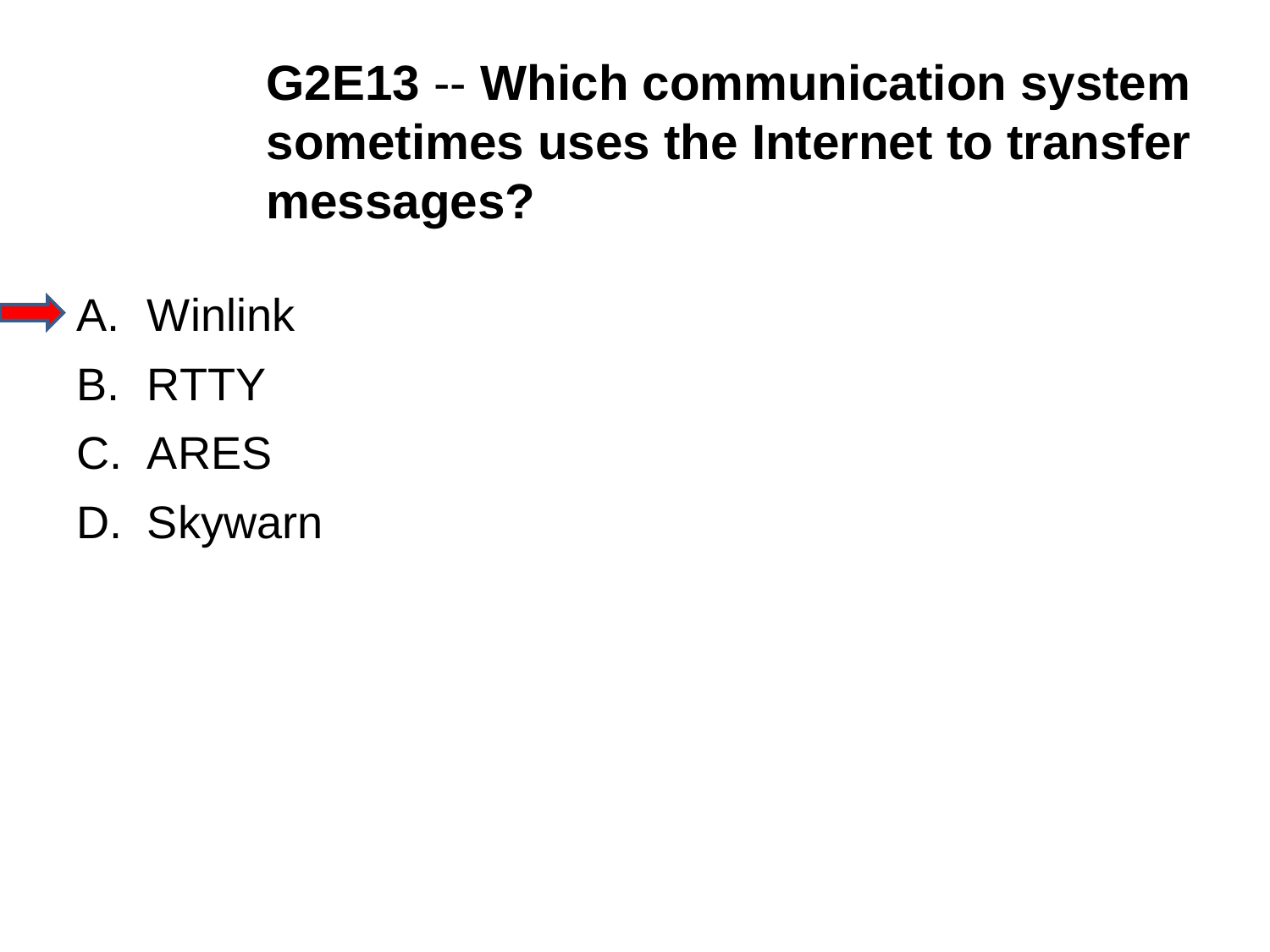

G2E13 -- Which communication system sometimes uses the Internet to transfer messages?
A.	Winlink
B.	RTTY
C.	ARES
D.	Skywarn